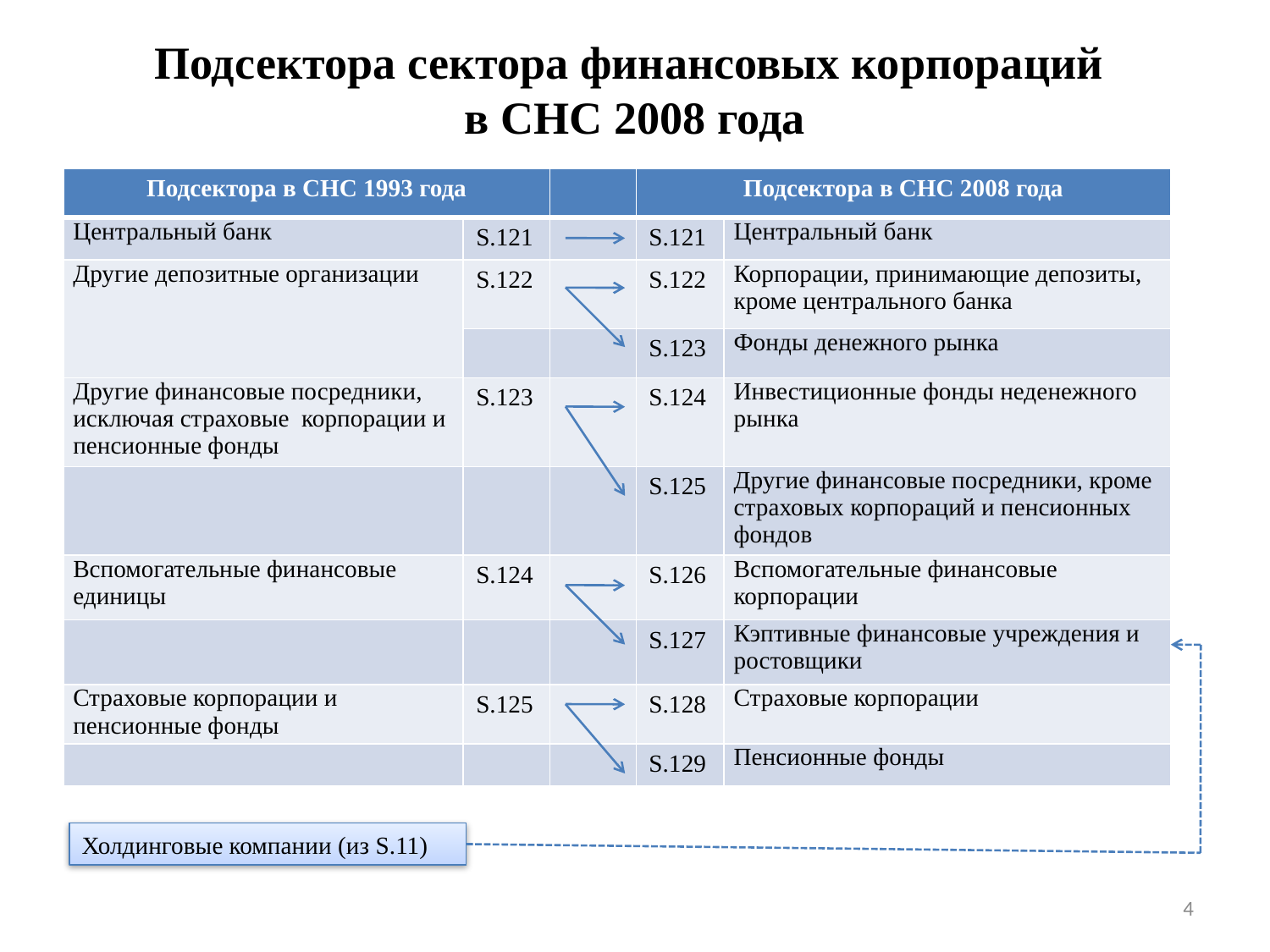

# Подсектора сектора финансовых корпораций в СНС 2008 года
| Подсектора в СНС 1993 года |  |  | Подсектора в СНС 2008 года |  |
| --- | --- | --- | --- | --- |
| Центральный банк | S.121 |  | S.121 | Центральный банк |
| Другие депозитные организации | S.122 |  | S.122 | Корпорации, принимающие депозиты, кроме центрального банка |
|  |  |  | S.123 | Фонды денежного рынка |
| Другие финансовые посредники, исключая страховые корпорации и пенсионные фонды | S.123 |  | S.124 | Инвестиционные фонды неденежного рынка |
|  |  |  | S.125 | Другие финансовые посредники, кроме страховых корпораций и пенсионных фондов |
| Вспомогательные финансовые единицы | S.124 |  | S.126 | Вспомогательные финансовые корпорации |
|  |  |  | S.127 | Кэптивные финансовые учреждения и ростовщики |
| Страховые корпорации и пенсионные фонды | S.125 |  | S.128 | Страховые корпорации |
|  |  |  | S.129 | Пенсионные фонды |
Холдинговые компании (из S.11)
4